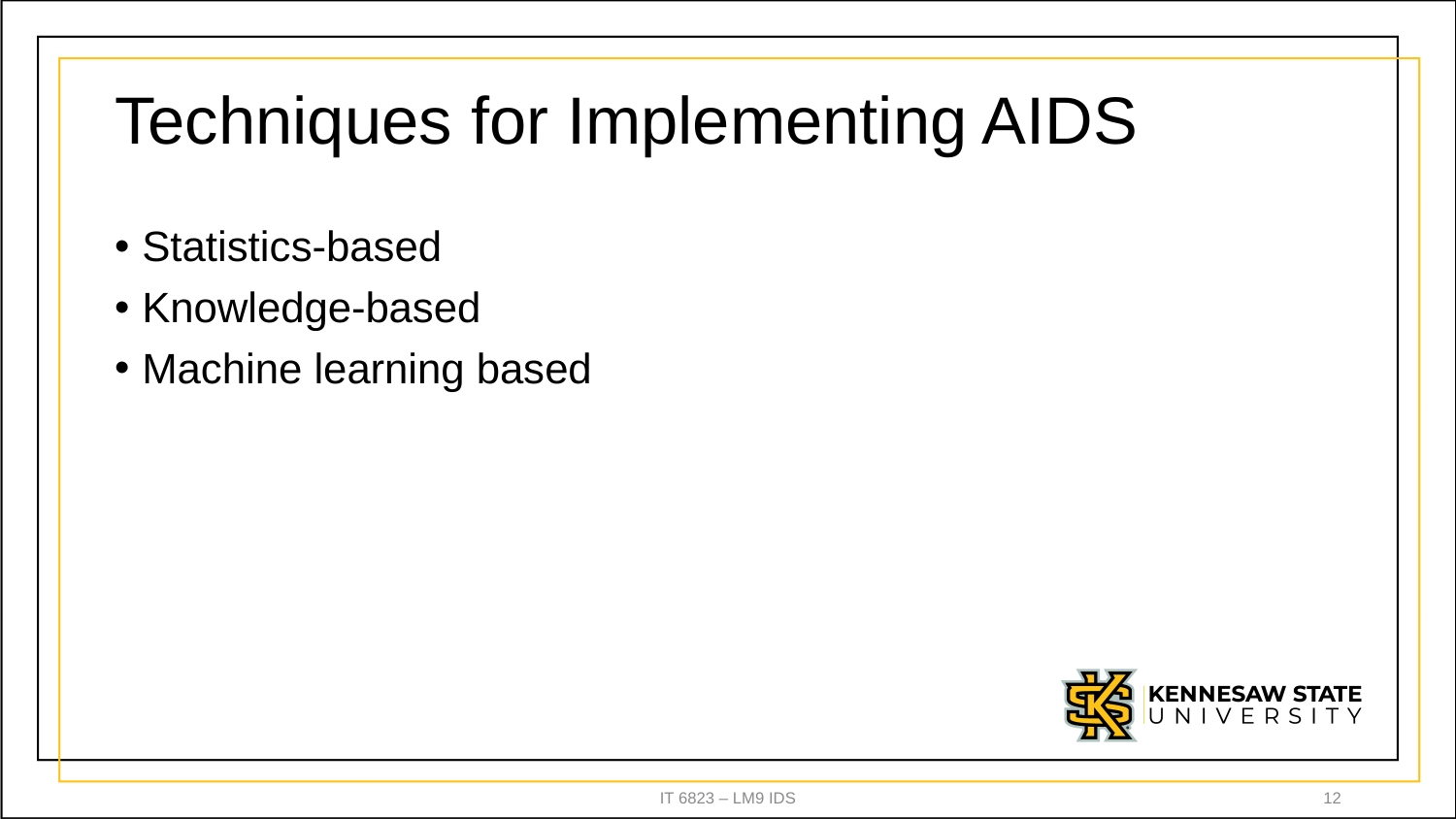

# Techniques for Implementing AIDS
Statistics-based
Knowledge-based
Machine learning based

IT 6823 – LM9 IDS
12